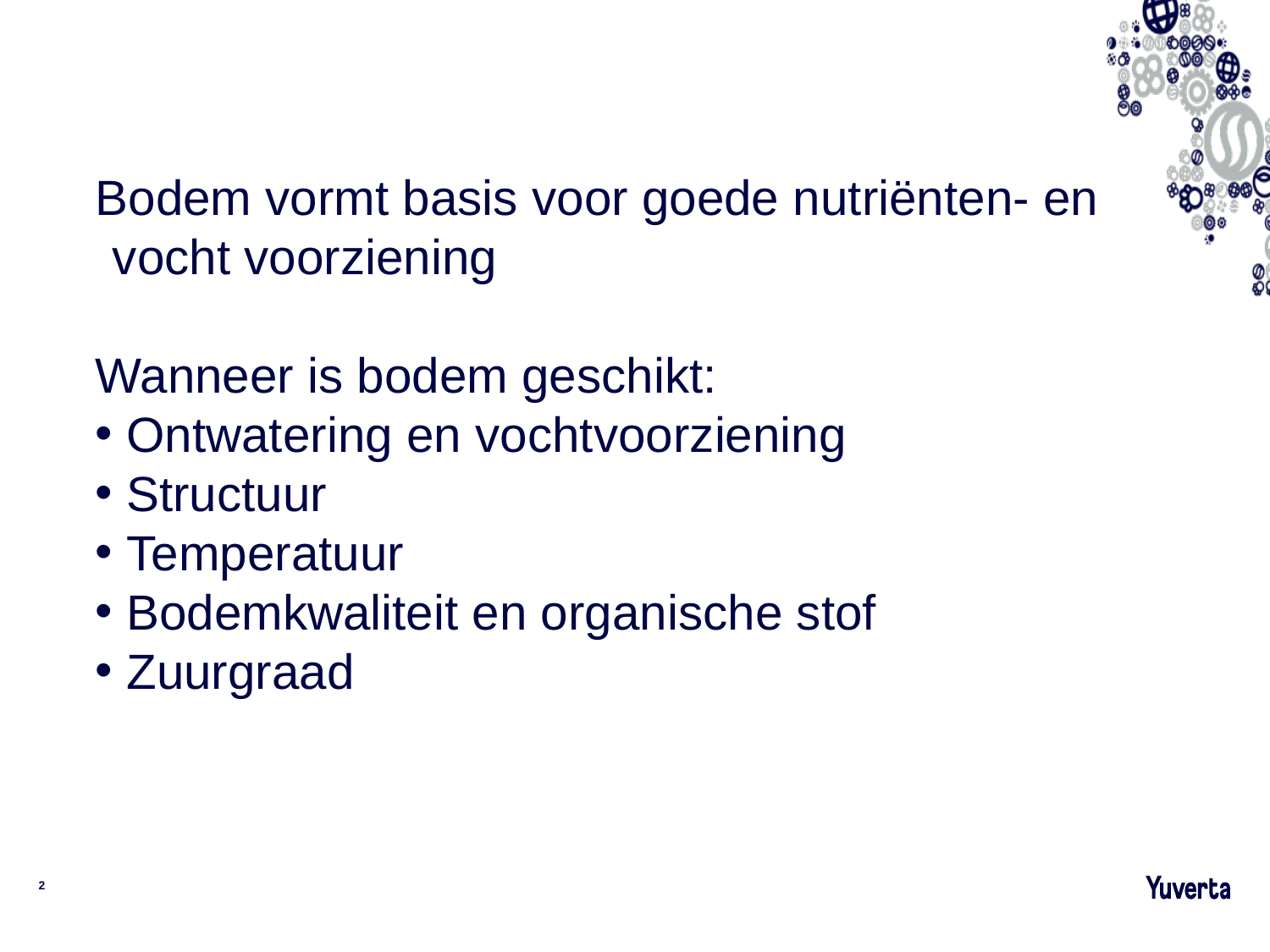

#
Bodem vormt basis voor goede nutriënten- en vocht voorziening

Wanneer is bodem geschikt:
 Ontwatering en vochtvoorziening
 Structuur
 Temperatuur
 Bodemkwaliteit en organische stof
 Zuurgraad
2